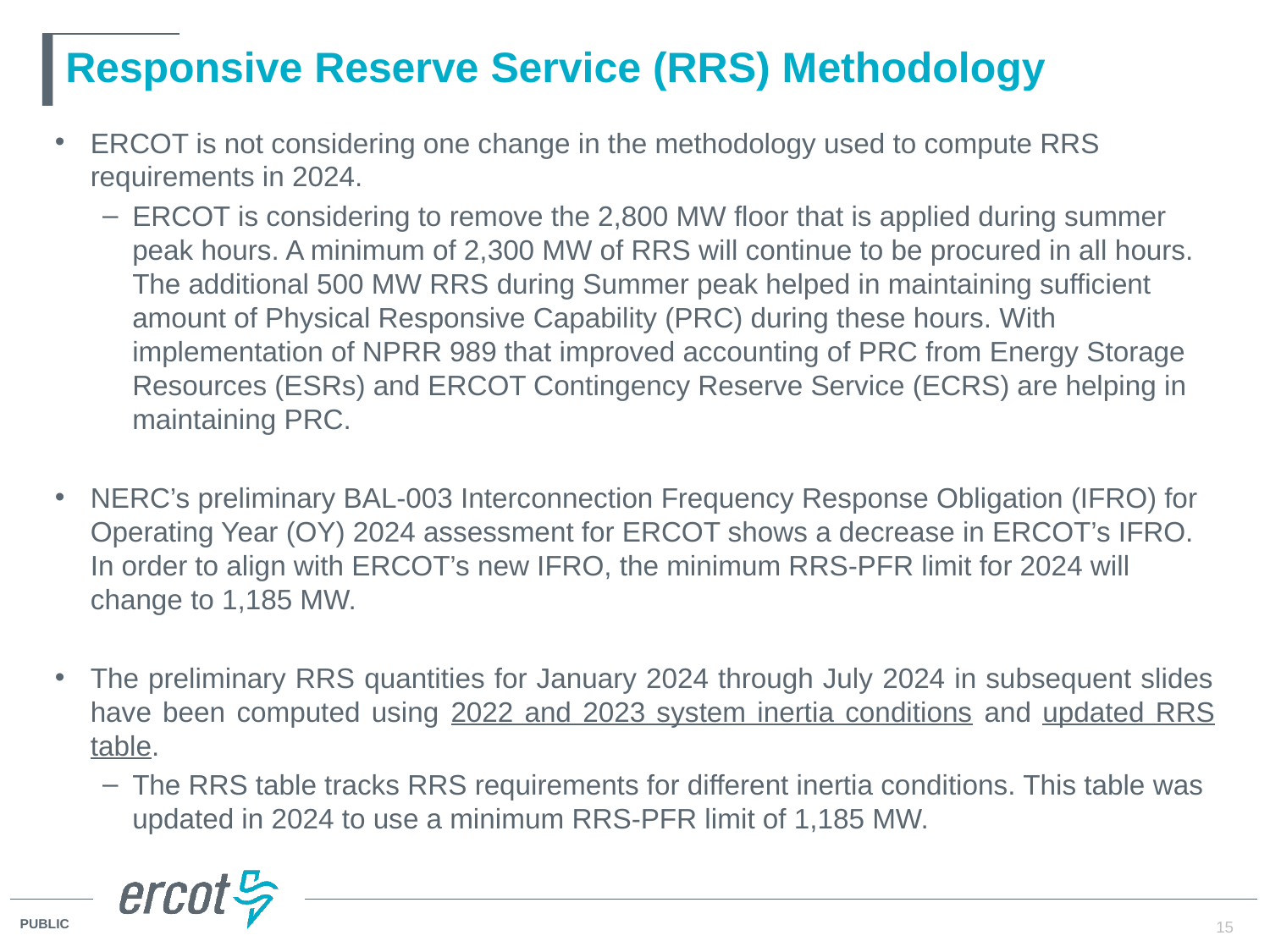

# Responsive Reserve Service (RRS) Methodology
ERCOT is not considering one change in the methodology used to compute RRS requirements in 2024.
ERCOT is considering to remove the 2,800 MW floor that is applied during summer peak hours. A minimum of 2,300 MW of RRS will continue to be procured in all hours. The additional 500 MW RRS during Summer peak helped in maintaining sufficient amount of Physical Responsive Capability (PRC) during these hours. With implementation of NPRR 989 that improved accounting of PRC from Energy Storage Resources (ESRs) and ERCOT Contingency Reserve Service (ECRS) are helping in maintaining PRC.

NERC’s preliminary BAL-003 Interconnection Frequency Response Obligation (IFRO) for Operating Year (OY) 2024 assessment for ERCOT shows a decrease in ERCOT’s IFRO. In order to align with ERCOT’s new IFRO, the minimum RRS-PFR limit for 2024 will change to 1,185 MW.

The preliminary RRS quantities for January 2024 through July 2024 in subsequent slides have been computed using 2022 and 2023 system inertia conditions and updated RRS table.
The RRS table tracks RRS requirements for different inertia conditions. This table was updated in 2024 to use a minimum RRS-PFR limit of 1,185 MW.